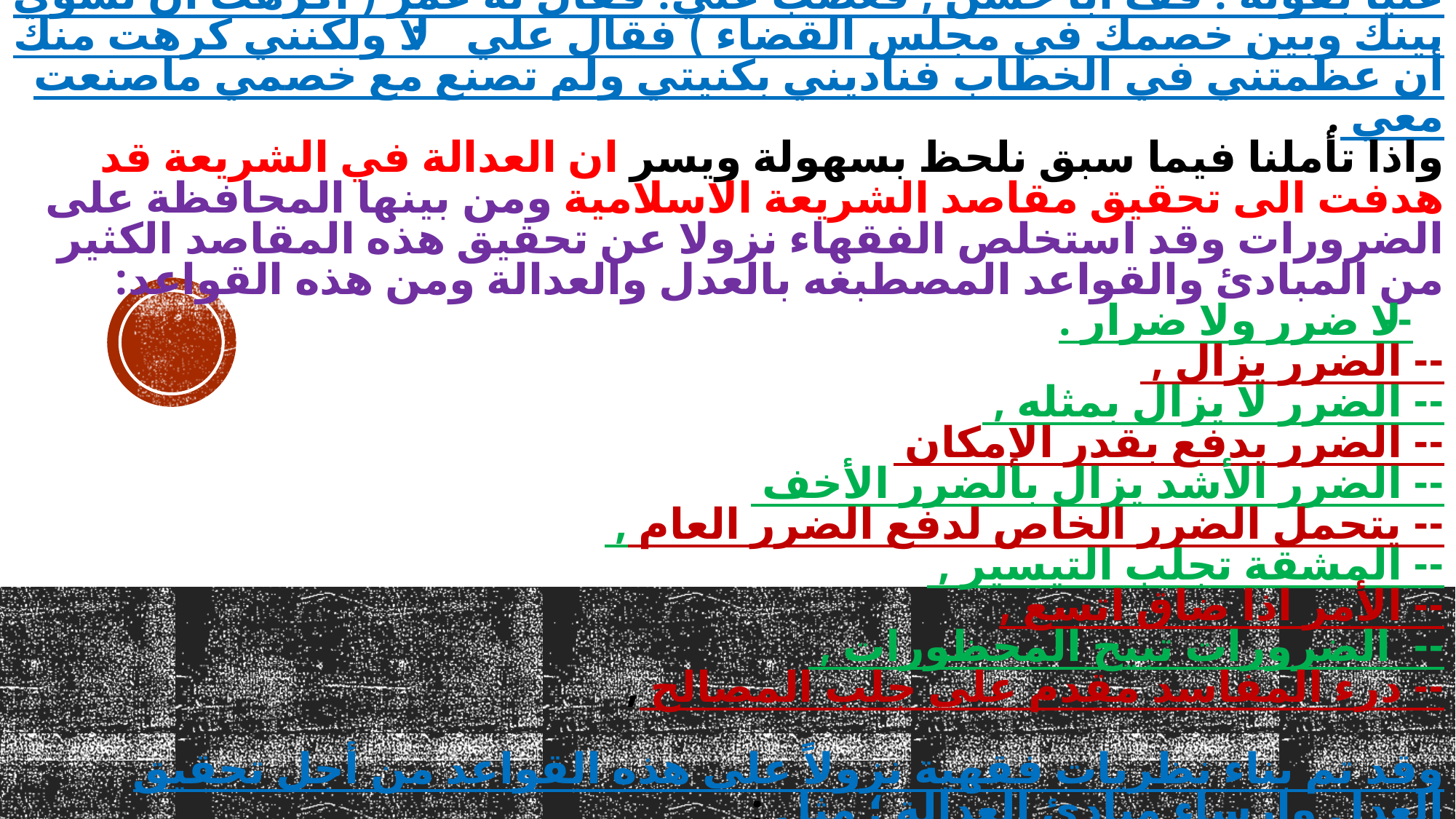

# وقد ضرب عمر بن الخطاب في شأن تحقيق العدل مثلاً لا أروع : مفادة أن يهوديا قد اختصم علي بن أبي طالب عند أمير المؤمنين : فنادى عمر علياً بقوله : قف أبا حسن , فغضب علي: فقال له عمر ( أكرهت أن نسوي بينك وبين خصمك في مجلس القضاء ) فقال علي : لا ولكنني كرهت منك أن عظمتني في الخطاب فناديني بكنيتي ولم تصنع مع خصمي ماصنعت معي . واذا تأملنا فيما سبق نلحظ بسهولة ويسر ان العدالة في الشريعة قد هدفت الى تحقيق مقاصد الشريعة الاسلامية ومن بينها المحافظة على الضرورات وقد استخلص الفقهاء نزولا عن تحقيق هذه المقاصد الكثير من المبادئ والقواعد المصطبغه بالعدل والعدالة ومن هذه القواعد: -- لا ضرر ولا ضرار . -- الضرر يزال , -- الضرر لا يزال بمثله , -- الضرر يدفع بقدر الإمكان -- الضرر الأشد يزال بالضرر الأخف -- يتحمل الضرر الخاص لدفع الضرر العام , -- المشقة تجلب التيسير , -- الأمر اذا ضاق اتسع , --  الضرورات تبيح المحظورات , -- درء المفاسد مقدم على جلب المصالح , وقد تم بناء نظريات فقهية نزولاً على هذه القواعد من أجل تحقيق العدل وارساء مبادئ العدالة ؛ مثل : نظرية التعسف في استعمال الحق , ونظرية الميسرة , ونظرية الضرورة .